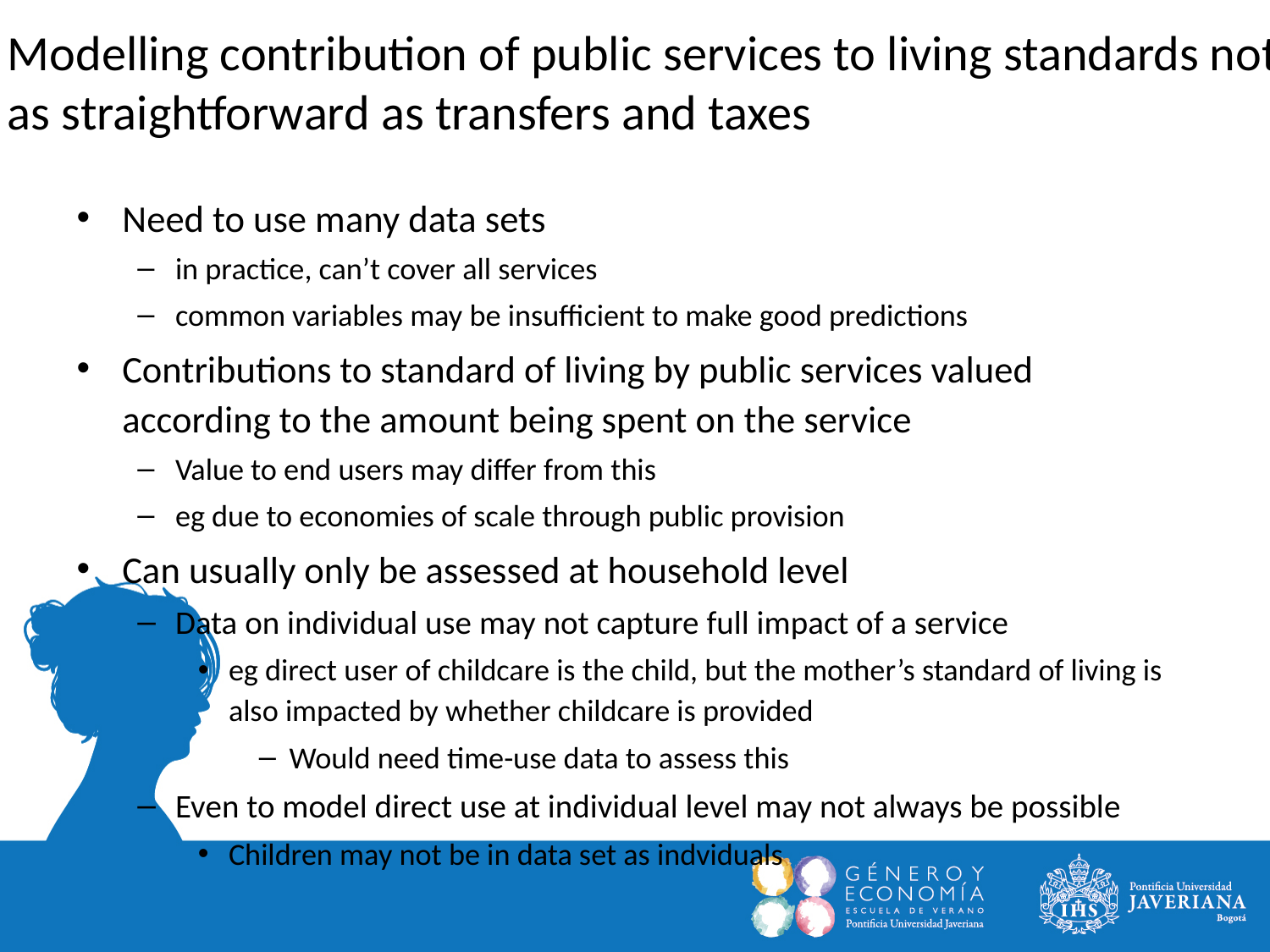

Modelling contribution of public services to living standards not as straightforward as transfers and taxes
Need to use many data sets
in practice, can’t cover all services
common variables may be insufficient to make good predictions
Contributions to standard of living by public services valued according to the amount being spent on the service
Value to end users may differ from this
eg due to economies of scale through public provision
Can usually only be assessed at household level
Data on individual use may not capture full impact of a service
eg direct user of childcare is the child, but the mother’s standard of living is also impacted by whether childcare is provided
Would need time-use data to assess this
Even to model direct use at individual level may not always be possible
Children may not be in data set as indviduals